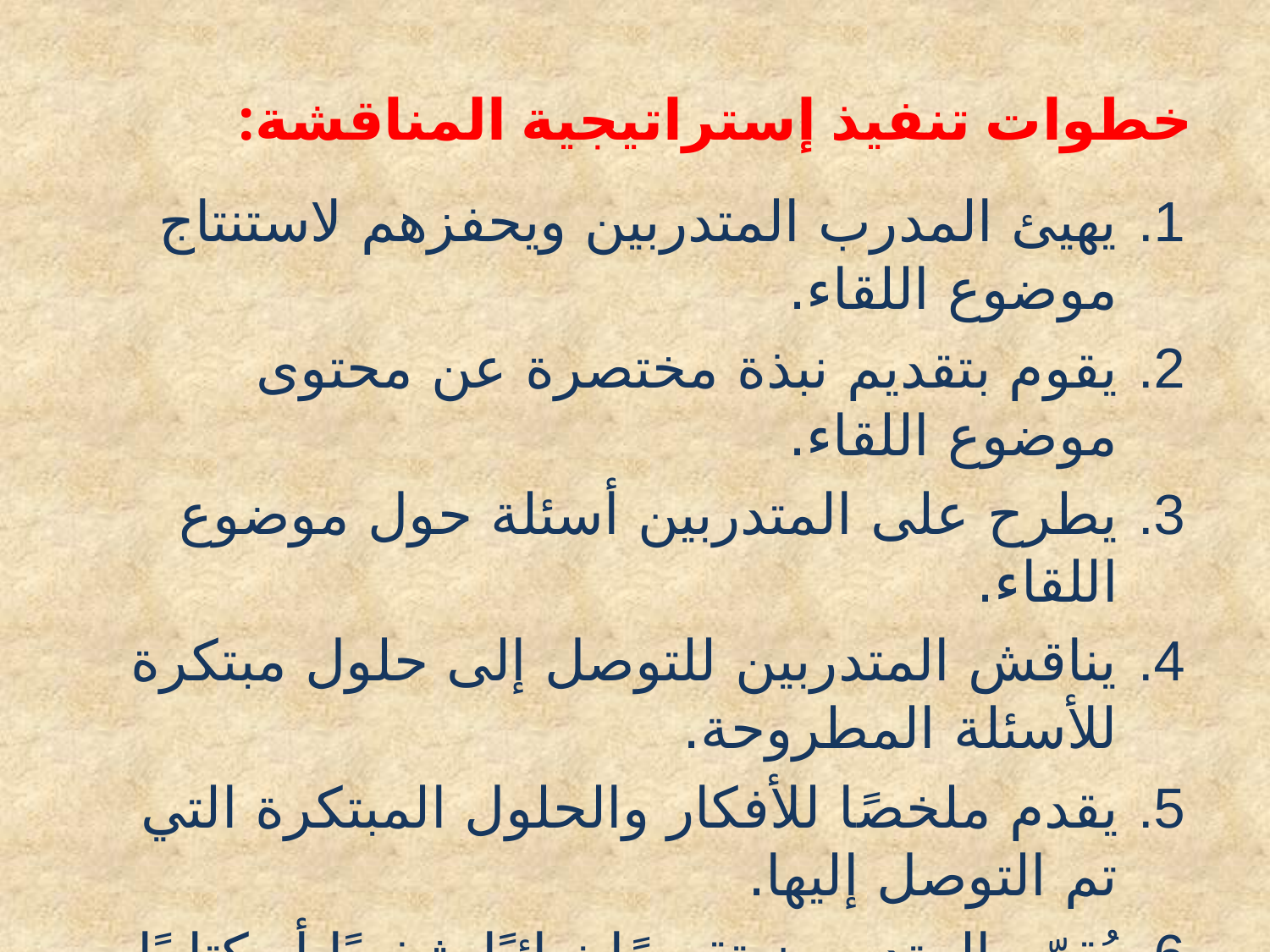

# خطوات تنفيذ إستراتيجية المناقشة:
يهيئ المدرب المتدربين ويحفزهم لاستنتاج موضوع اللقاء.
يقوم بتقديم نبذة مختصرة عن محتوى موضوع اللقاء.
يطرح على المتدربين أسئلة حول موضوع اللقاء.
يناقش المتدربين للتوصل إلى حلول مبتكرة للأسئلة المطروحة.
يقدم ملخصًا للأفكار والحلول المبتكرة التي تم التوصل إليها.
يُقوّم المتدربون تقويمًا نهائيًا شفهيًا أو كتابيًا للتأكد من مدى تمكنهم من محتوى الموضوع، وتعزيز نقاط القوة وعلاج نقاط الضعف.